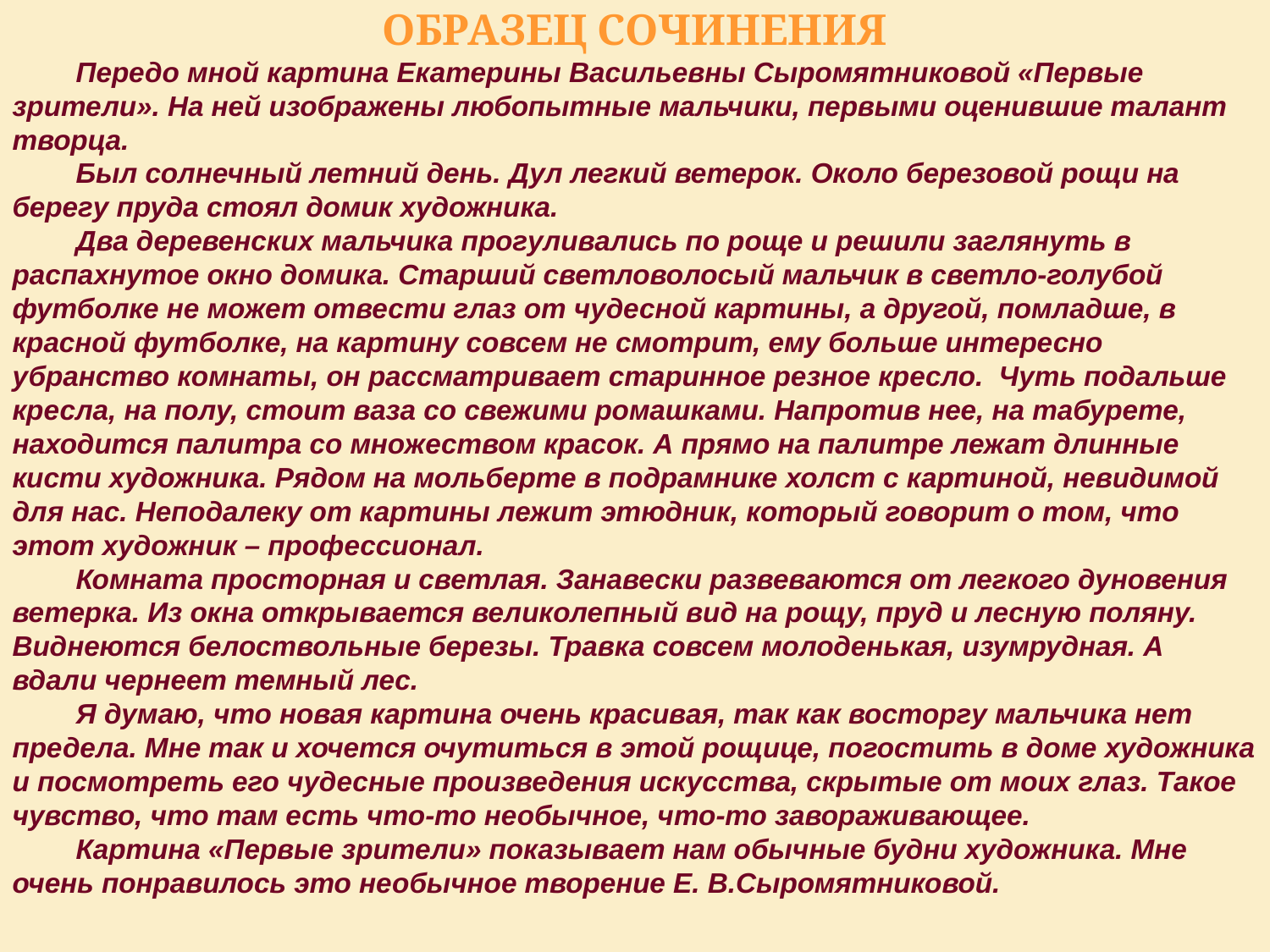

Образец сочинения
Передо мной картина Екатерины Васильевны Сыромятниковой «Первые зрители». На ней изображены любопытные мальчики, первыми оценившие талант творца.
Был солнечный летний день. Дул легкий ветерок. Около березовой рощи на берегу пруда стоял домик художника.
Два деревенских мальчика прогуливались по роще и решили заглянуть в распахнутое окно домика. Старший светловолосый мальчик в светло-голубой футболке не может отвести глаз от чудесной картины, а другой, помладше, в красной футболке, на картину совсем не смотрит, ему больше интересно убранство комнаты, он рассматривает старинное резное кресло.  Чуть подальше кресла, на полу, стоит ваза со свежими ромашками. Напротив нее, на табурете, находится палитра со множеством красок. А прямо на палитре лежат длинные кисти художника. Рядом на мольберте в подрамнике холст с картиной, невидимой для нас. Неподалеку от картины лежит этюдник, который говорит о том, что этот художник – профессионал.
Комната просторная и светлая. Занавески развеваются от легкого дуновения ветерка. Из окна открывается великолепный вид на рощу, пруд и лесную поляну. Виднеются белоствольные березы. Травка совсем молоденькая, изумрудная. А вдали чернеет темный лес.
Я думаю, что новая картина очень красивая, так как восторгу мальчика нет предела. Мне так и хочется очутиться в этой рощице, погостить в доме художника и посмотреть его чудесные произведения искусства, скрытые от моих глаз. Такое чувство, что там есть что-то необычное, что-то завораживающее.
Картина «Первые зрители» показывает нам обычные будни художника. Мне очень понравилось это необычное творение Е. В.Сыромятниковой.